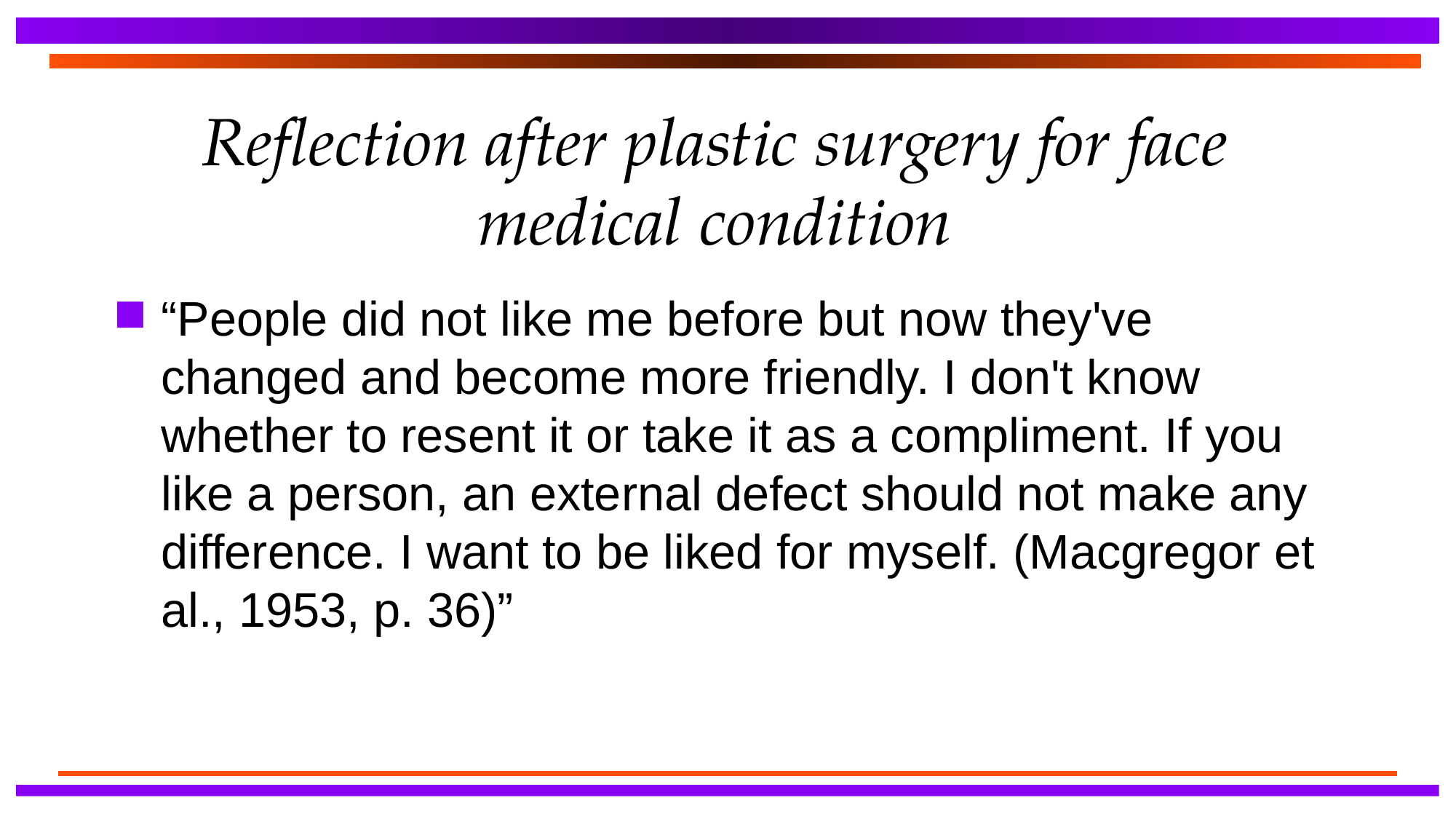

# Reflection after plastic surgery for face medical condition
“People did not like me before but now they've changed and become more friendly. I don't know whether to resent it or take it as a compliment. If you like a person, an external defect should not make any difference. I want to be liked for myself. (Macgregor et al., 1953, p. 36)”